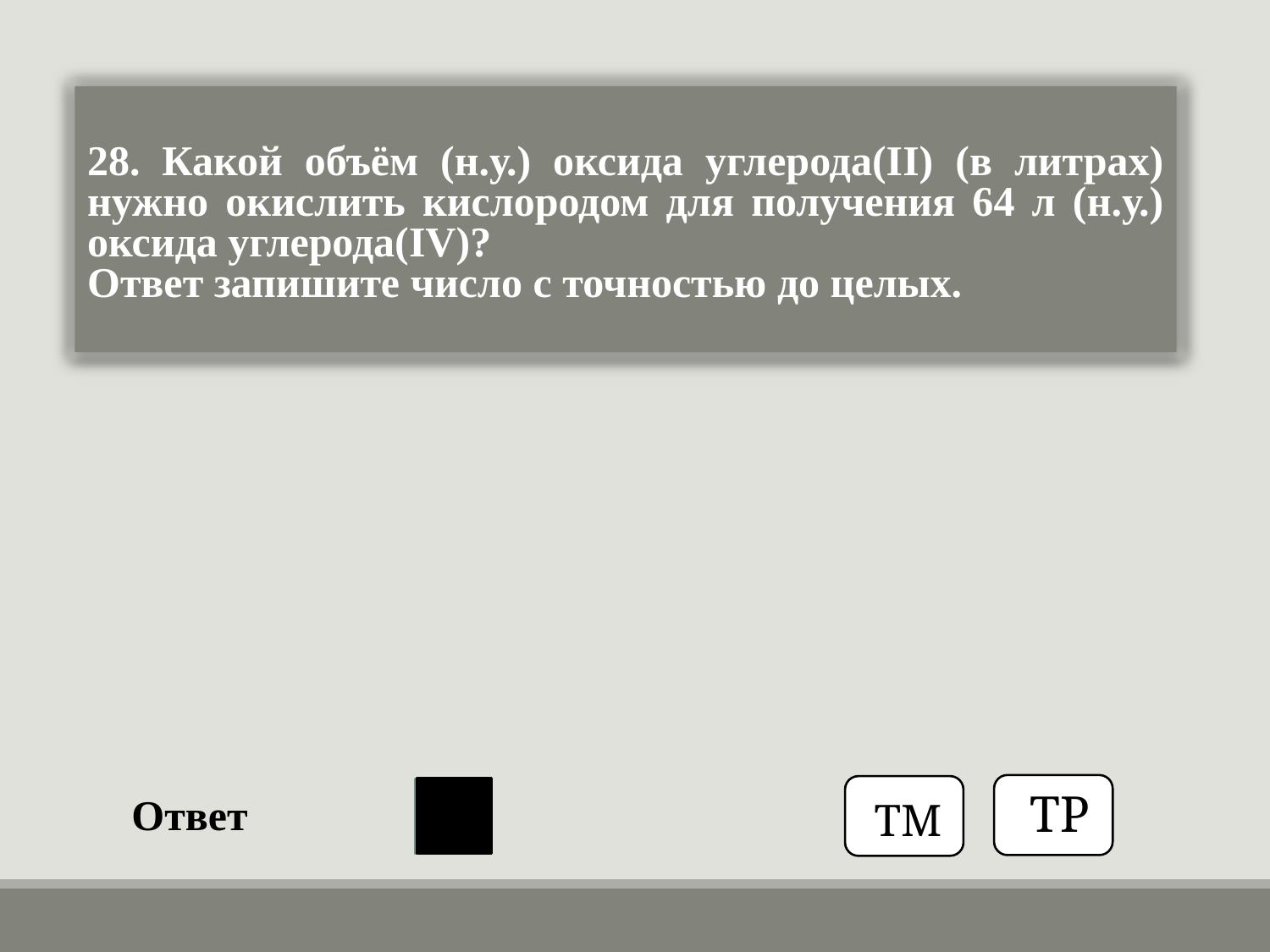

28. Какой объём (н.у.) оксида углерода(II) (в литрах) нужно окислить кислородом для получения 64 л (н.у.) оксида углерода(IV)?
Ответ запишите число с точностью до целых.

ТР
ТМ

64
   Ответ